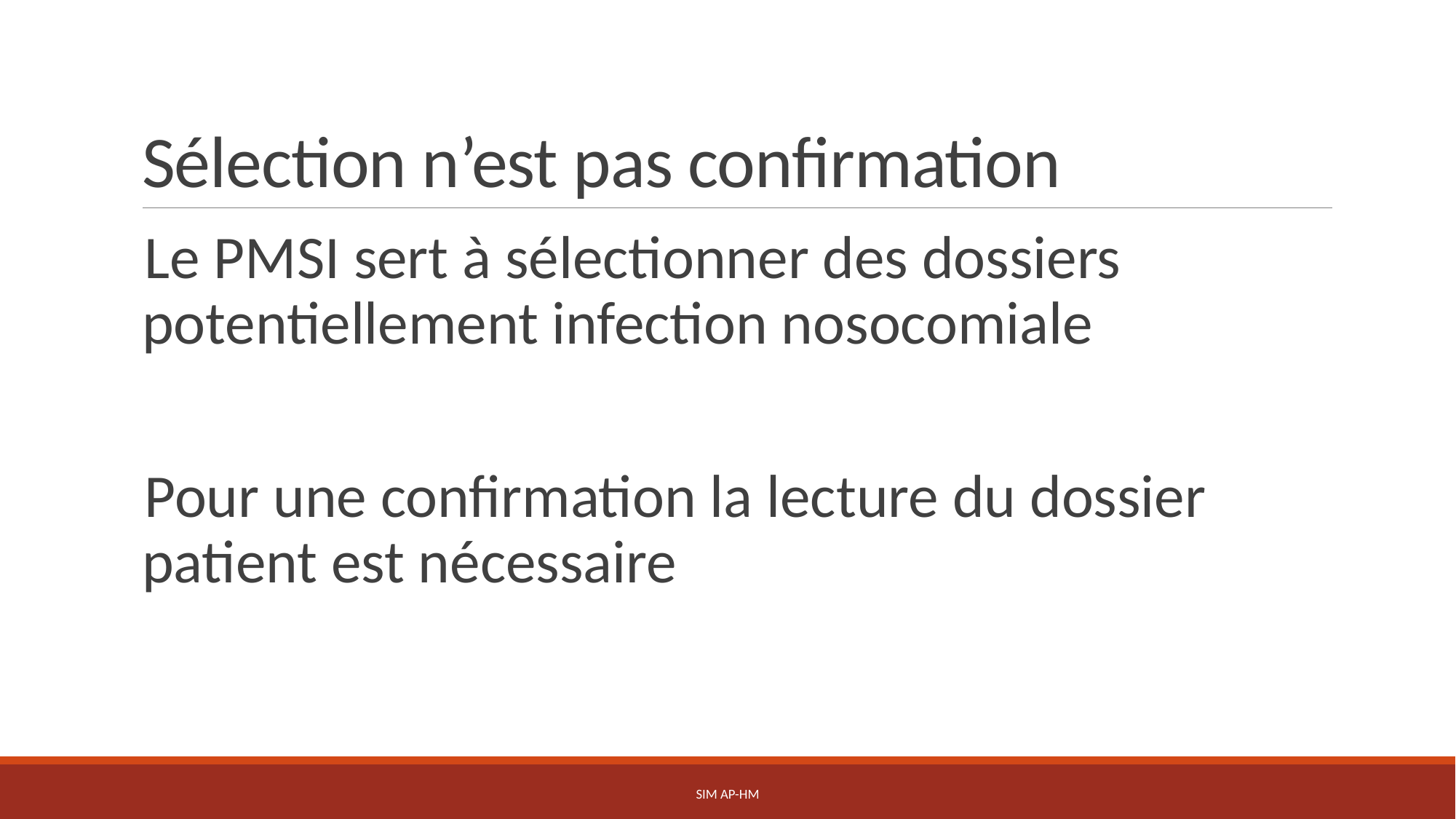

# Sélection n’est pas confirmation
Le PMSI sert à sélectionner des dossiers potentiellement infection nosocomiale

Pour une confirmation la lecture du dossier patient est nécessaire
SIM AP-HM